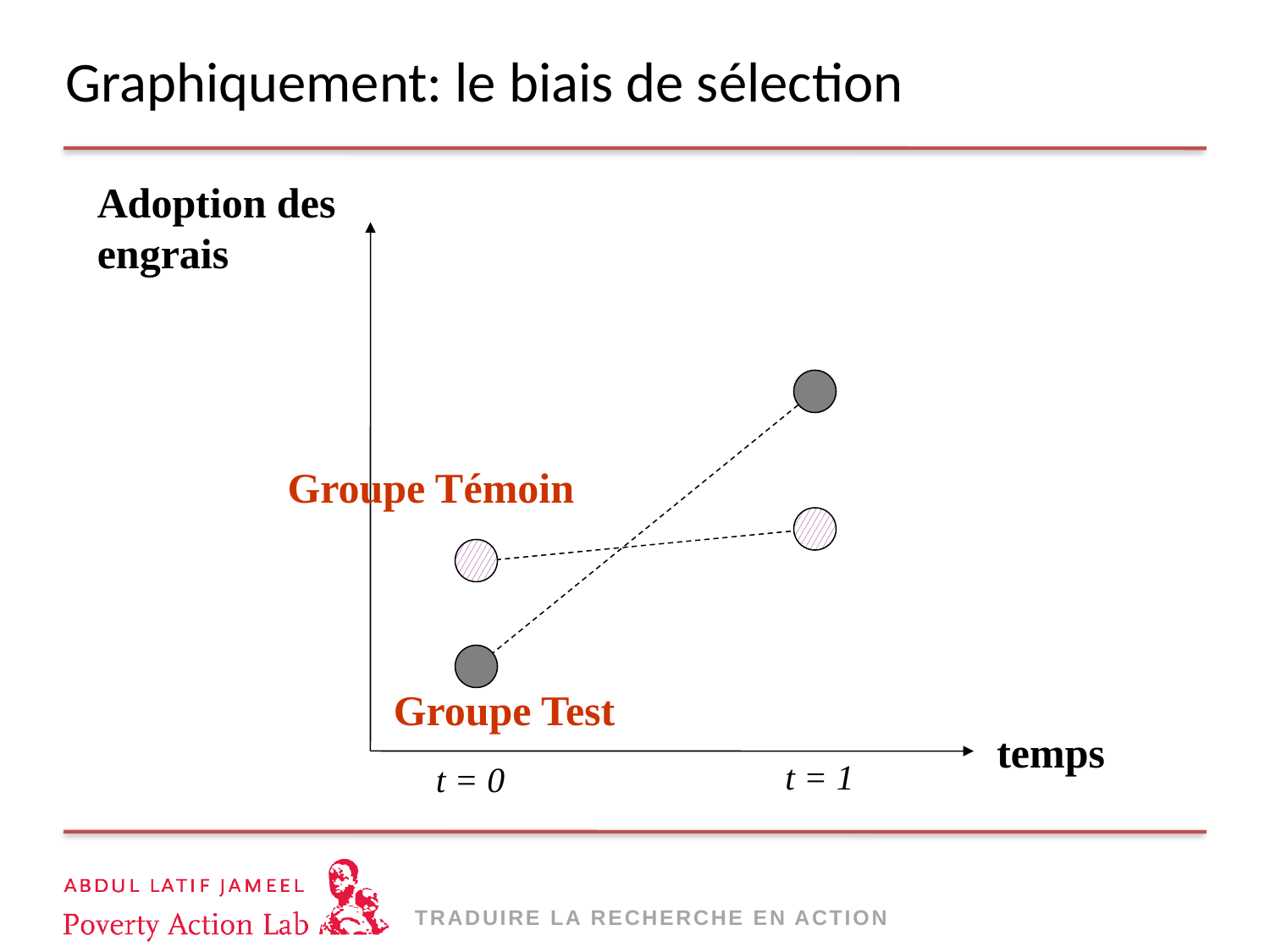

# Graphiquement: le biais de sélection

Adoption des engrais

Groupe Témoin

Groupe Test
temps
t = 1

t = 0